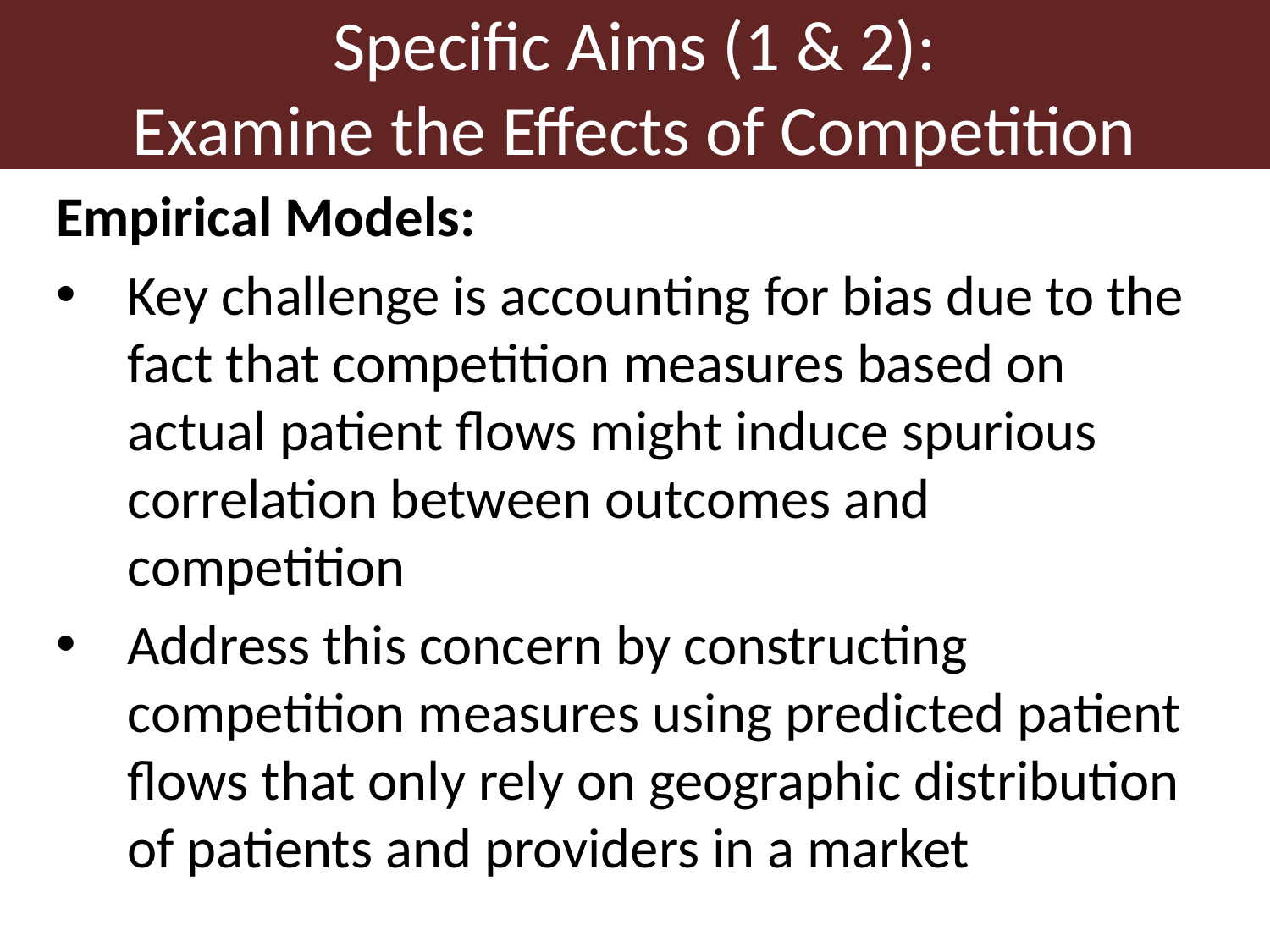

# Specific Aims (1 & 2): Examine the Effects of Competition
Empirical Models:
Key challenge is accounting for bias due to the fact that competition measures based on actual patient flows might induce spurious correlation between outcomes and competition
Address this concern by constructing competition measures using predicted patient flows that only rely on geographic distribution of patients and providers in a market